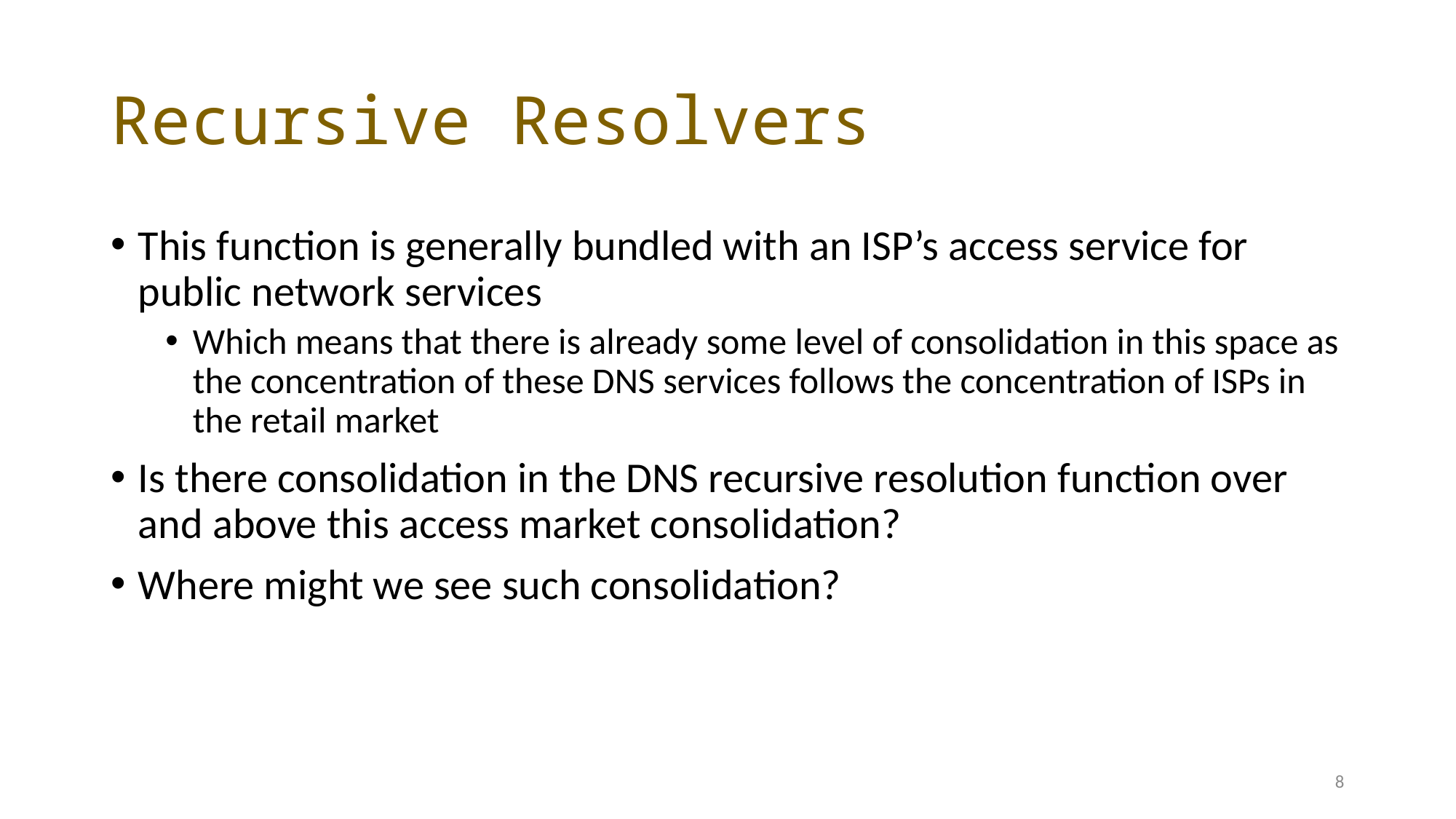

# Recursive Resolvers
This function is generally bundled with an ISP’s access service for public network services
Which means that there is already some level of consolidation in this space as the concentration of these DNS services follows the concentration of ISPs in the retail market
Is there consolidation in the DNS recursive resolution function over and above this access market consolidation?
Where might we see such consolidation?
8